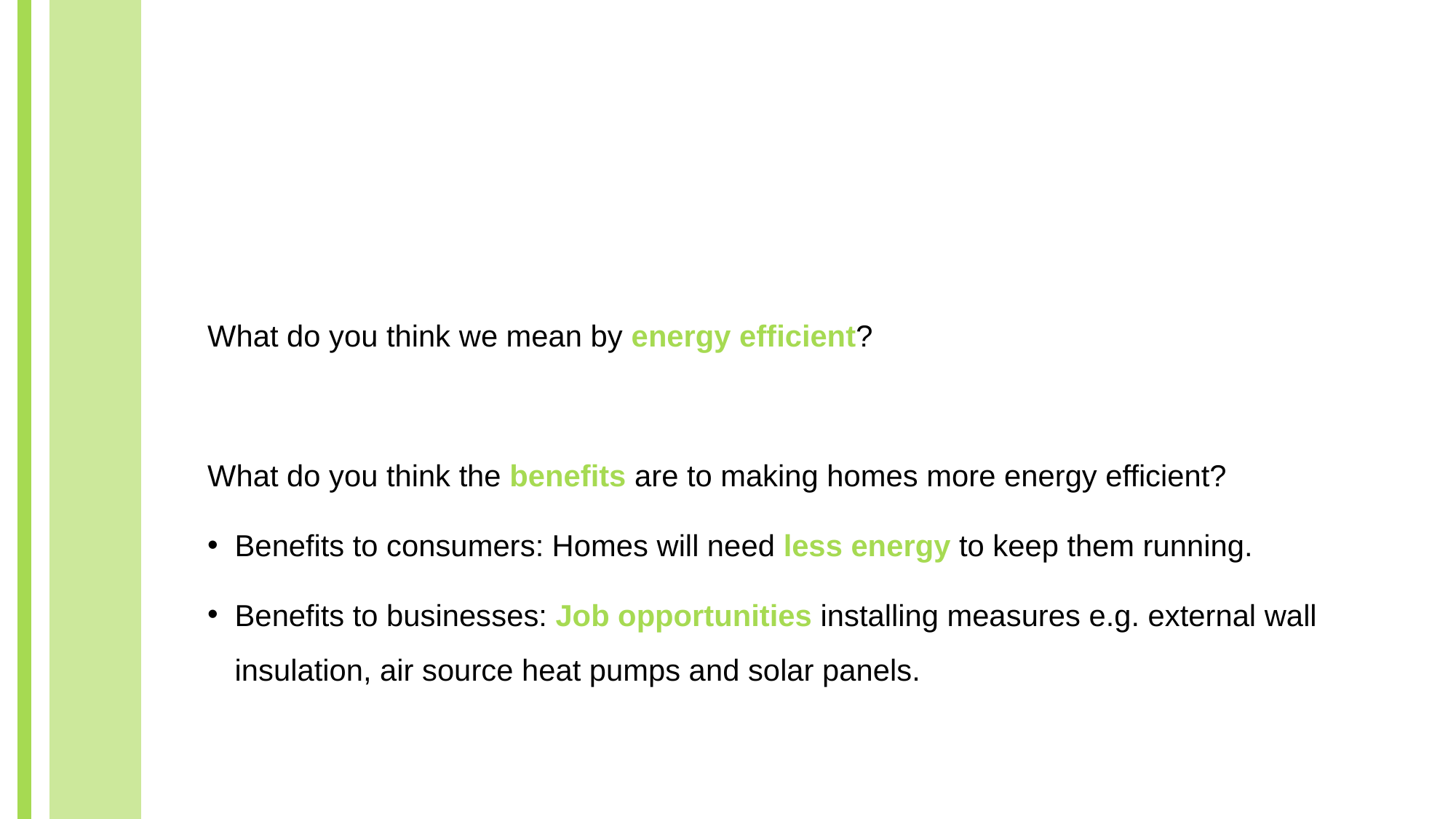

What do you think we mean by energy efficient?

What do you think the benefits are to making homes more energy efficient?
Benefits to consumers: Homes will need less energy to keep them running.
Benefits to businesses: Job opportunities installing measures e.g. external wall insulation, air source heat pumps and solar panels.